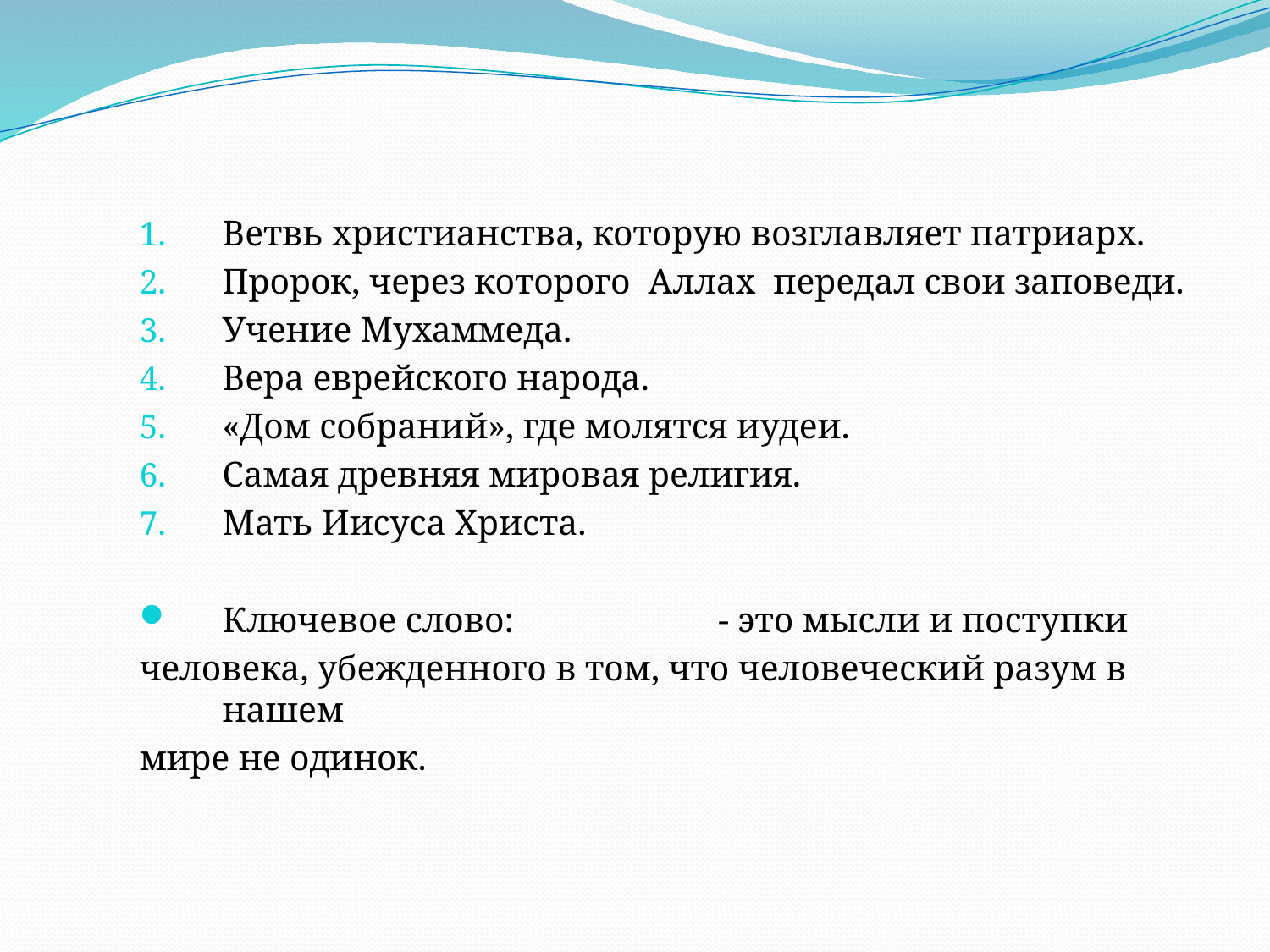

Ветвь христианства, которую возглавляет патриарх.
Пророк, через которого  Аллах  передал свои заповеди.
Учение Мухаммеда.
Вера еврейского народа.
«Дом собраний», где молятся иудеи.
Самая древняя мировая религия.
Мать Иисуса Христа.

Ключевое слово:                       - это мысли и поступки
человека, убежденного в том, что человеческий разум в нашем
мире не одинок.